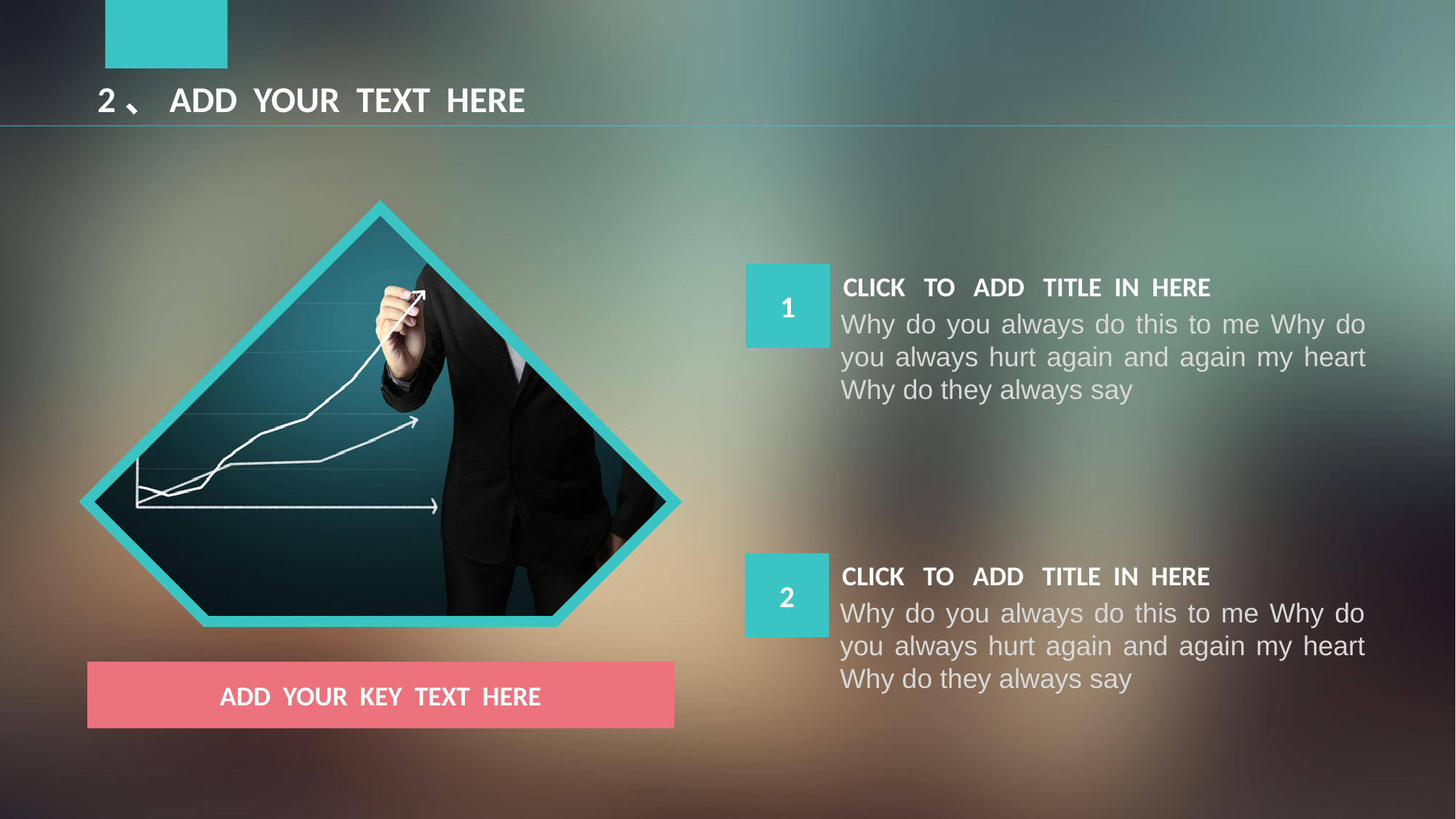

2、ADD  YOUR  TEXT  HERE

1
CLICK   TO   ADD   TITLE  IN  HERE
Why do you always do this to me Why do you always hurt again and again my heart Why do they always say
2
CLICK   TO   ADD   TITLE  IN  HERE
Why do you always do this to me Why do you always hurt again and again my heart Why do they always say
ADD  YOUR  KEY  TEXT  HERE